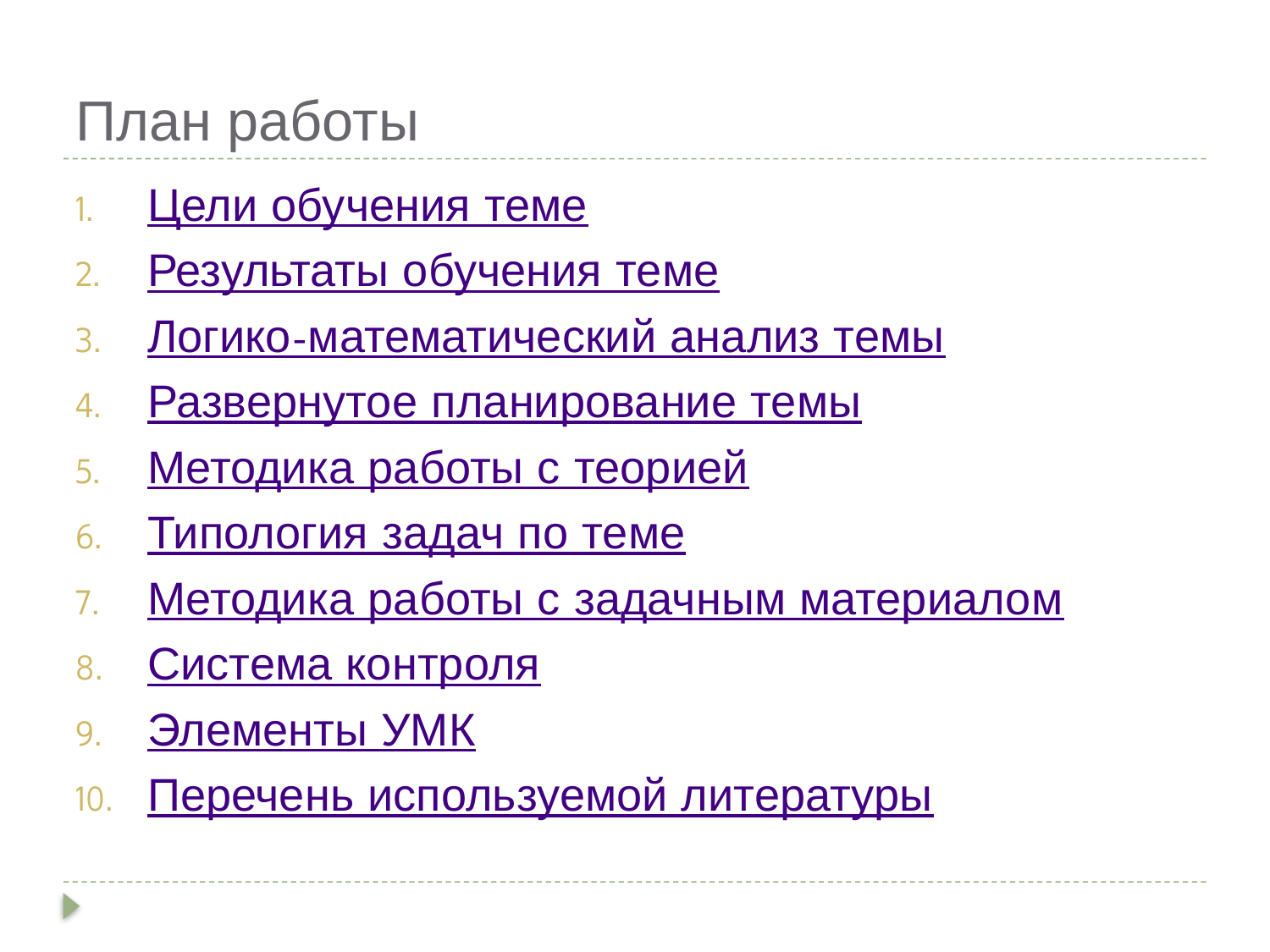

# План работы
Цели обучения теме
Результаты обучения теме
Логико-математический анализ темы
Развернутое планирование темы
Методика работы с теорией
Типология задач по теме
Методика работы с задачным материалом
Система контроля
Элементы УМК
Перечень используемой литературы